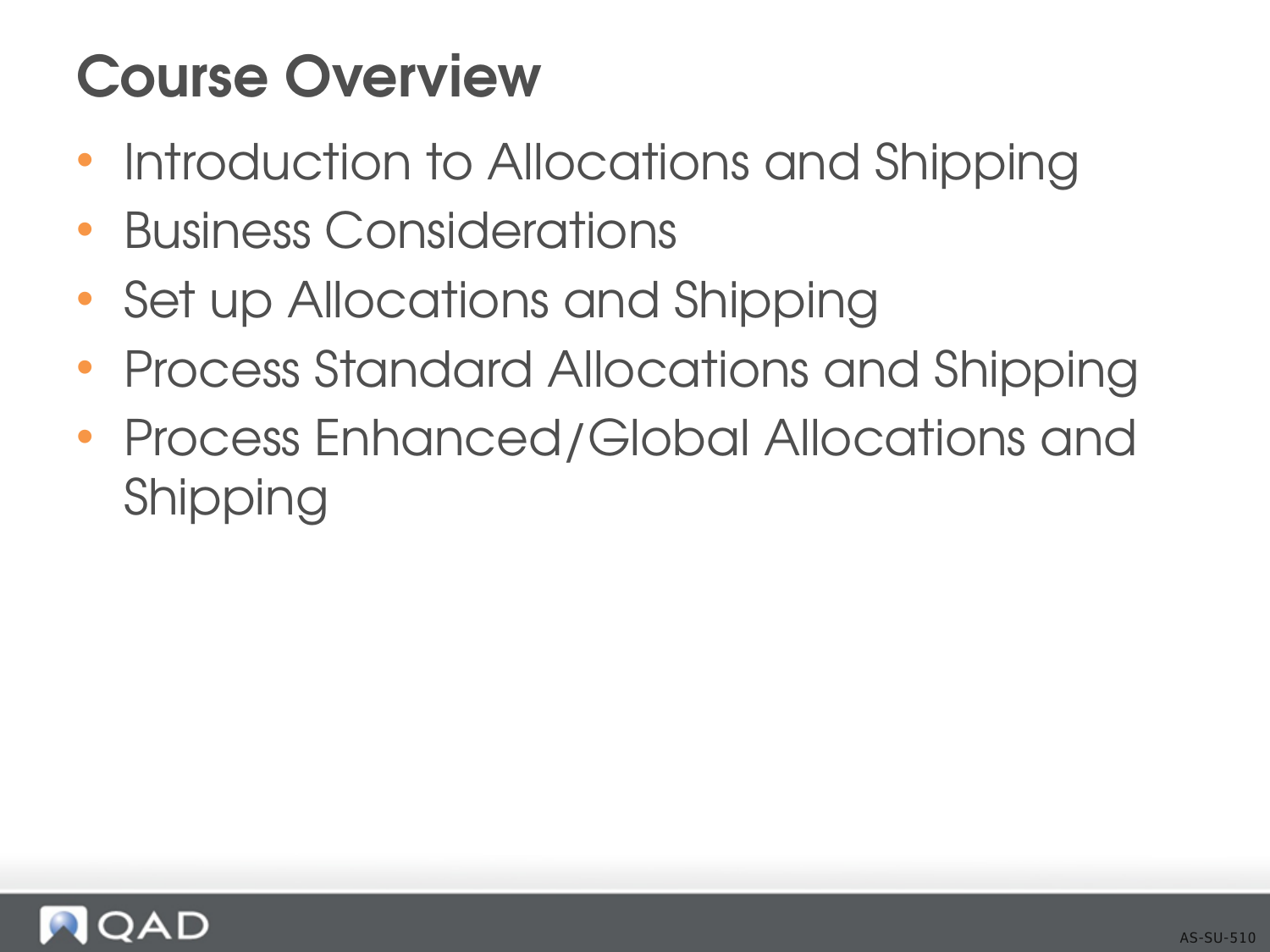

# Course Overview
Introduction to Allocations and Shipping
Business Considerations
Set up Allocations and Shipping
Process Standard Allocations and Shipping
Process Enhanced/Global Allocations and Shipping

AS-SU-510